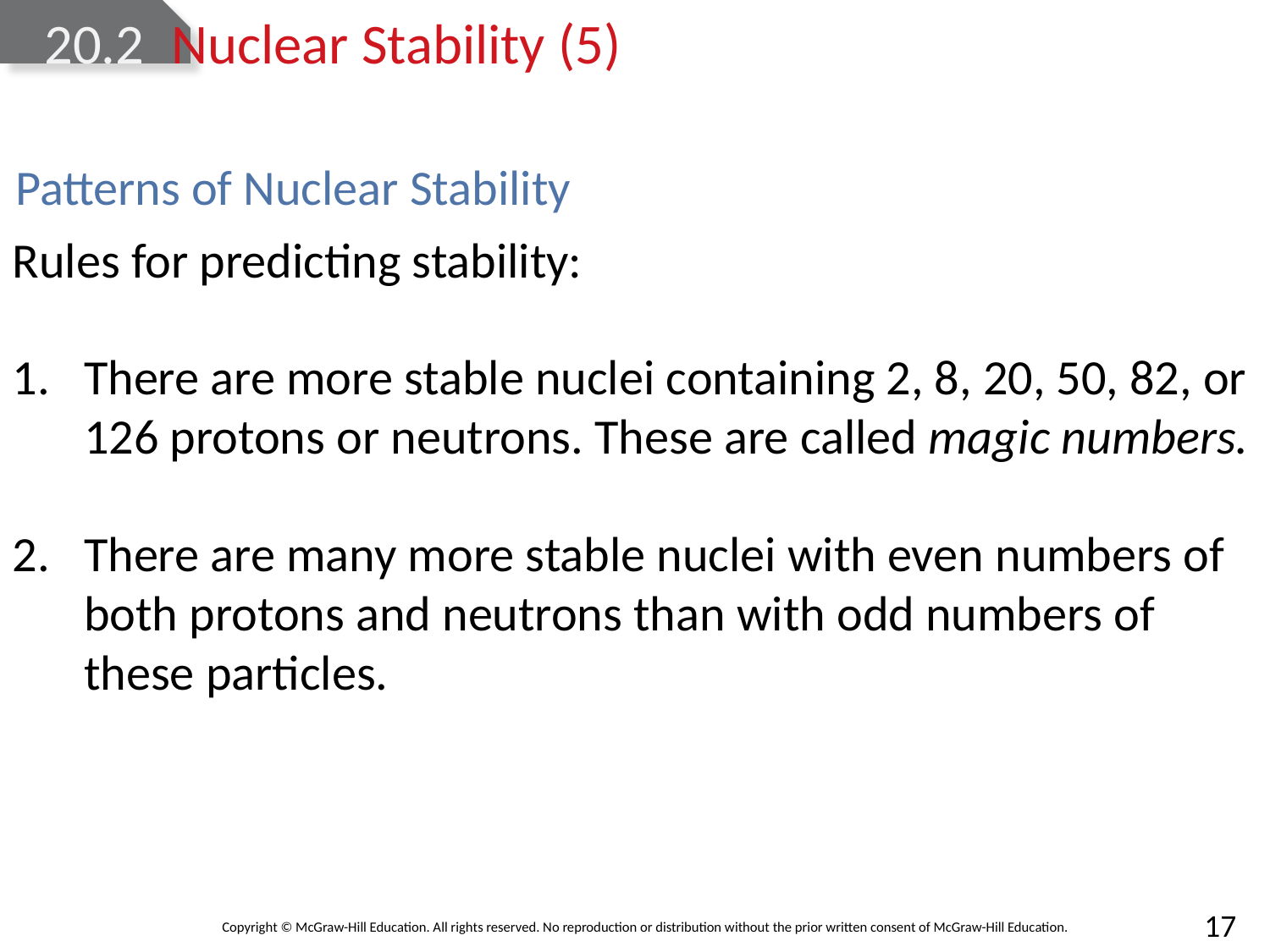

# 20.2	Nuclear Stability (5)
Patterns of Nuclear Stability
Rules for predicting stability:
There are more stable nuclei containing 2, 8, 20, 50, 82, or 126 protons or neutrons. These are called magic numbers.
There are many more stable nuclei with even numbers of both protons and neutrons than with odd numbers of these particles.